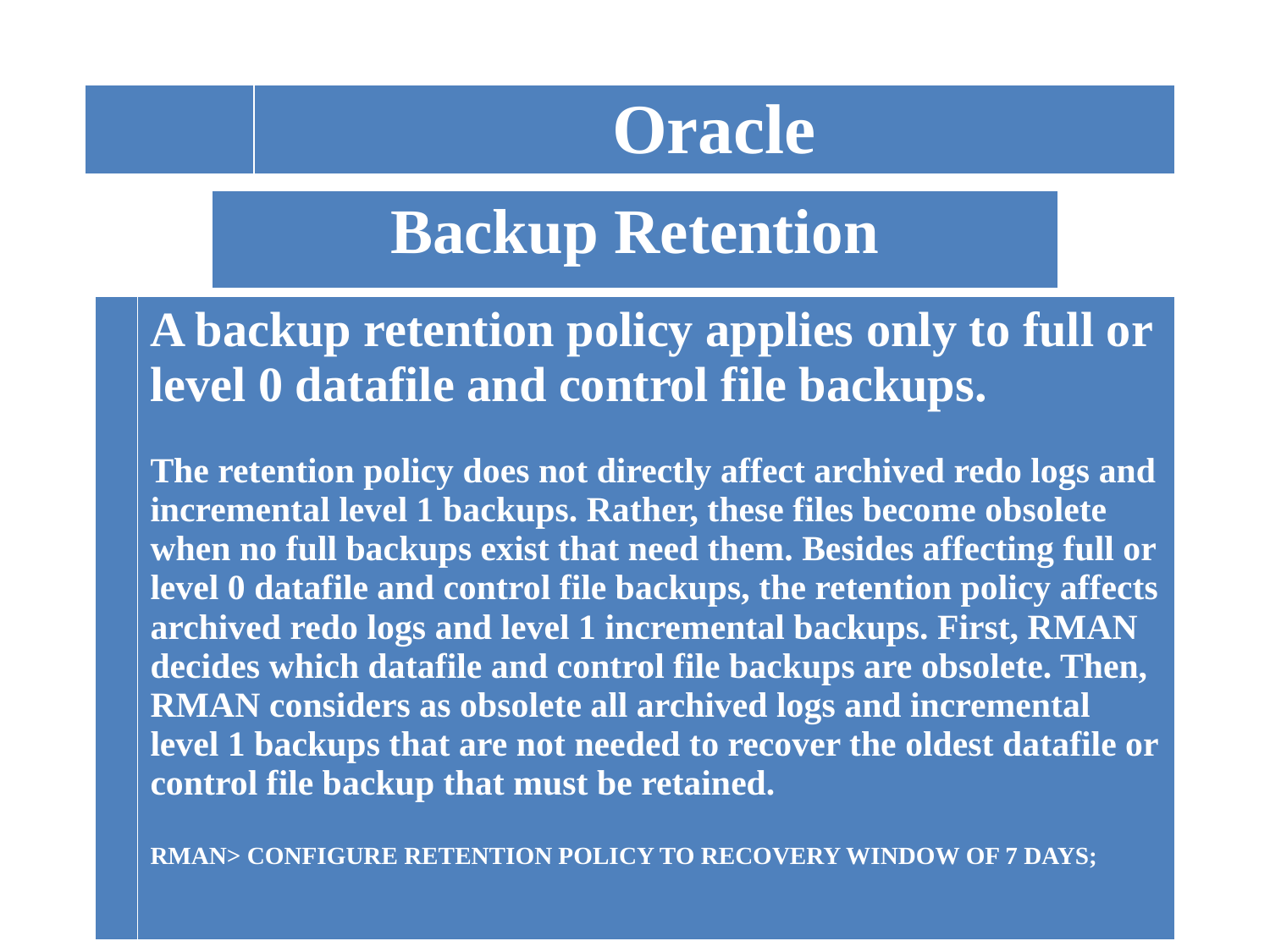

|  | Oracle |
| --- | --- |
| Backup Retention |
| --- |
|  | A backup retention policy applies only to full or level 0 datafile and control file backups. The retention policy does not directly affect archived redo logs and incremental level 1 backups. Rather, these files become obsolete when no full backups exist that need them. Besides affecting full or level 0 datafile and control file backups, the retention policy affects archived redo logs and level 1 incremental backups. First, RMAN decides which datafile and control file backups are obsolete. Then, RMAN considers as obsolete all archived logs and incremental level 1 backups that are not needed to recover the oldest datafile or control file backup that must be retained. RMAN> CONFIGURE RETENTION POLICY TO RECOVERY WINDOW OF 7 DAYS; |
| --- | --- |